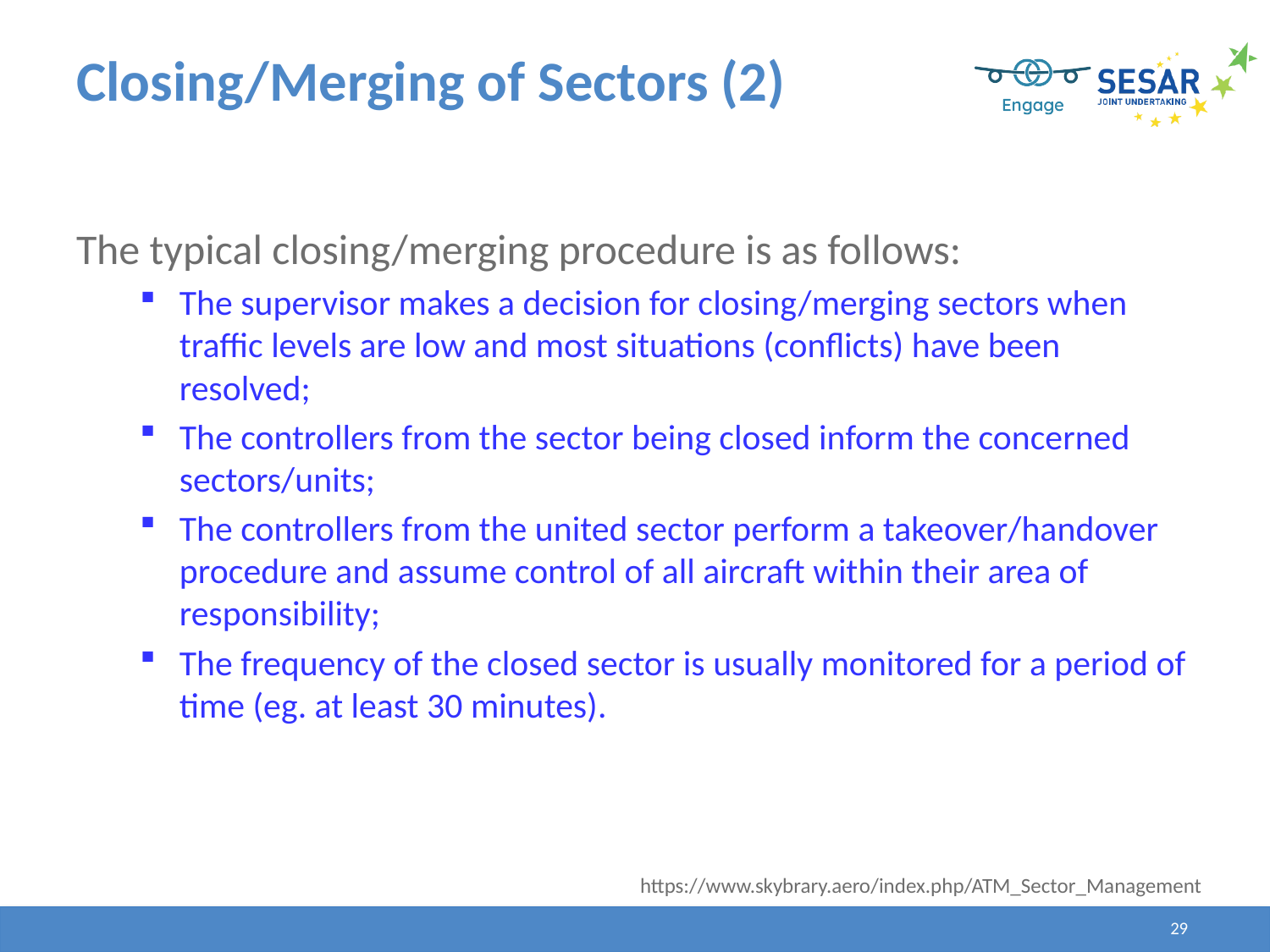

# Closing/Merging of Sectors (2)
The typical closing/merging procedure is as follows:
The supervisor makes a decision for closing/merging sectors when traffic levels are low and most situations (conflicts) have been resolved;
The controllers from the sector being closed inform the concerned sectors/units;
The controllers from the united sector perform a takeover/handover procedure and assume control of all aircraft within their area of responsibility;
The frequency of the closed sector is usually monitored for a period of time (eg. at least 30 minutes).
https://www.skybrary.aero/index.php/ATM_Sector_Management
29